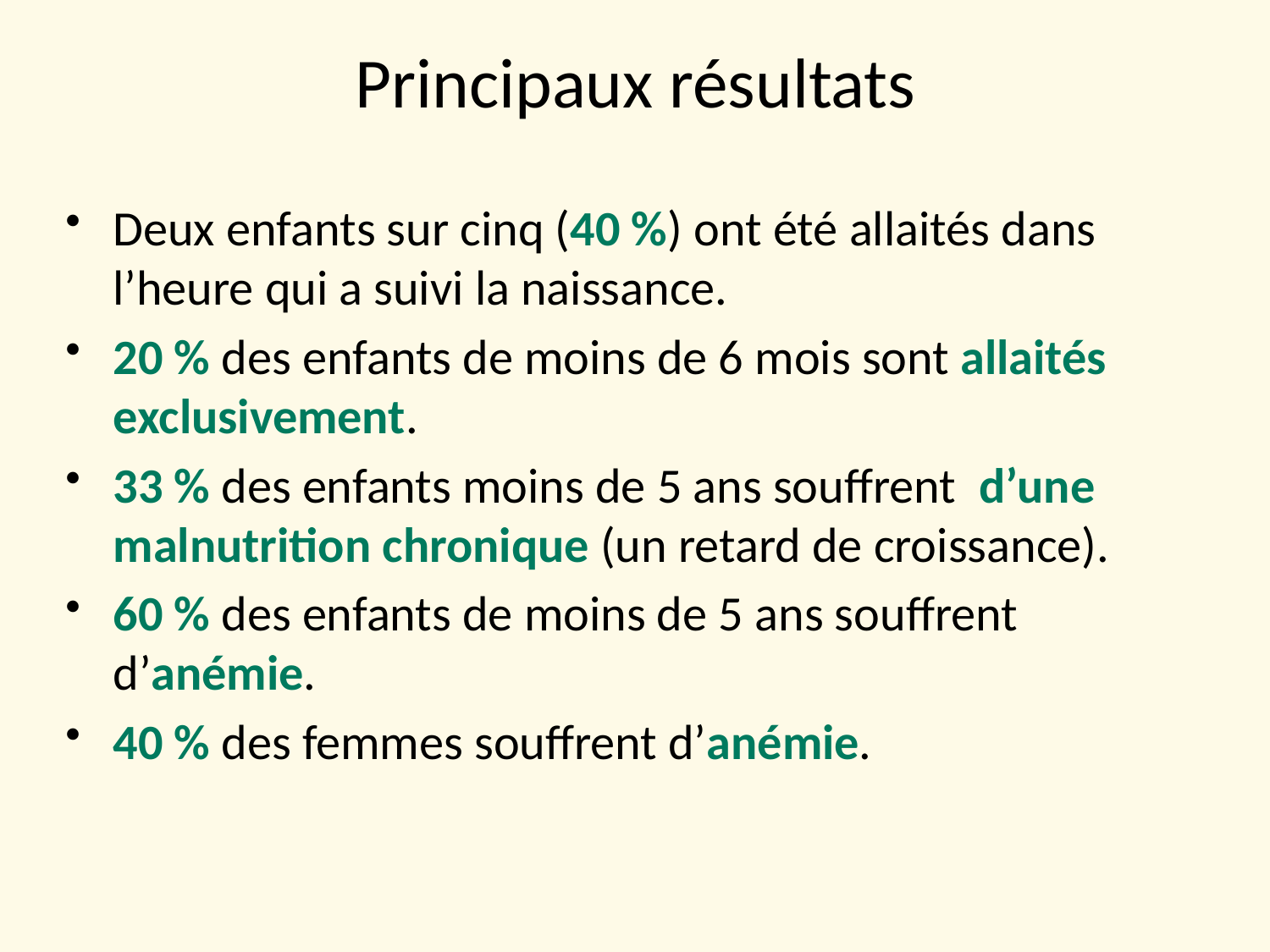

# Principaux résultats
Deux enfants sur cinq (40 %) ont été allaités dans l’heure qui a suivi la naissance.
20 % des enfants de moins de 6 mois sont allaités exclusivement.
33 % des enfants moins de 5 ans souffrent  d’une malnutrition chronique (un retard de croissance).
60 % des enfants de moins de 5 ans souffrent d’anémie.
40 % des femmes souffrent d’anémie.